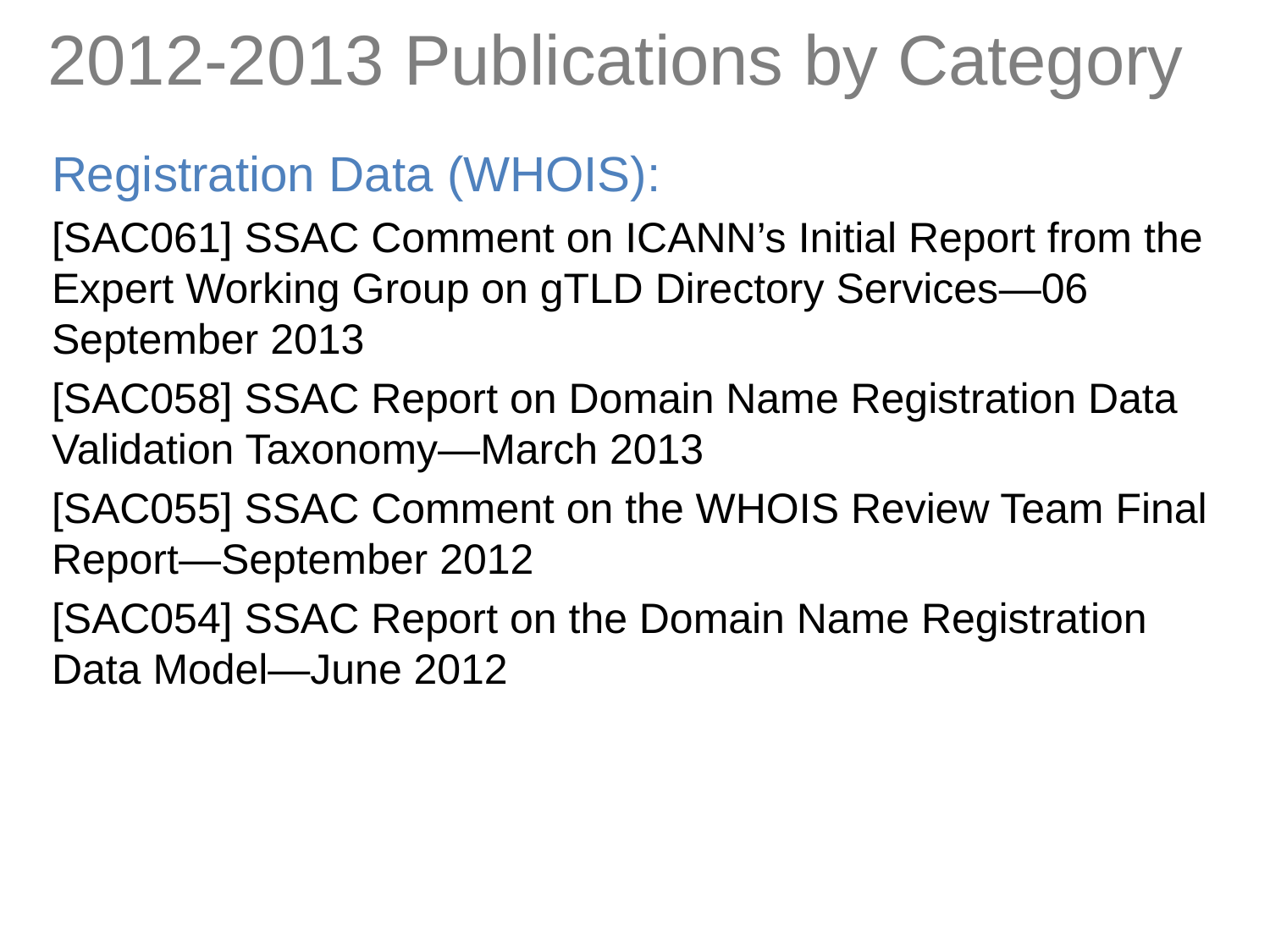

# 2012-2013 Publications by Category
Registration Data (WHOIS):
[SAC061] SSAC Comment on ICANN’s Initial Report from the Expert Working Group on gTLD Directory Services—06 September 2013
[SAC058] SSAC Report on Domain Name Registration Data Validation Taxonomy—March 2013
[SAC055] SSAC Comment on the WHOIS Review Team Final Report—September 2012
[SAC054] SSAC Report on the Domain Name Registration Data Model—June 2012

7